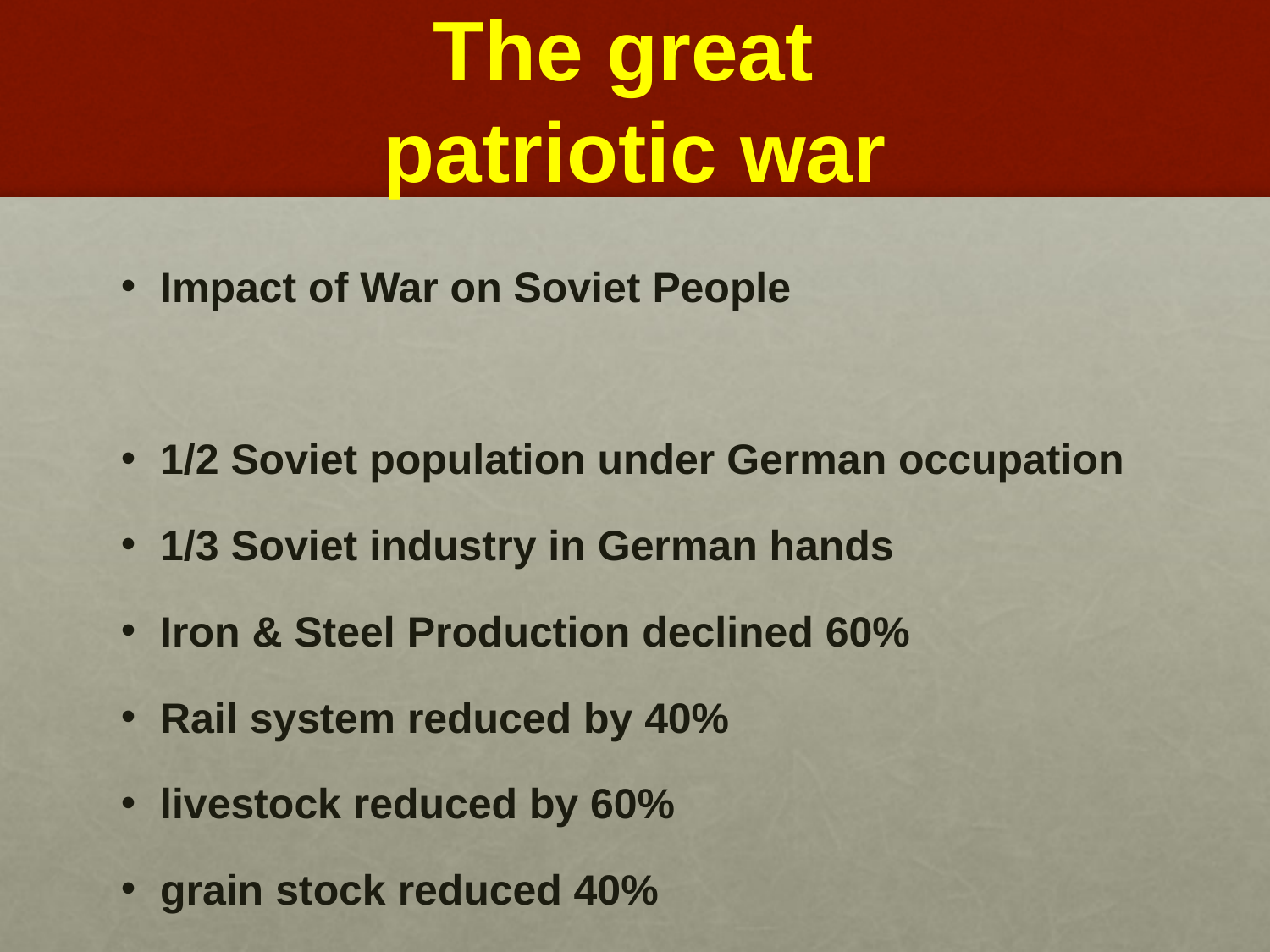

# The great patriotic war
Impact of War on Soviet People

1/2 Soviet population under German occupation
1/3 Soviet industry in German hands
Iron & Steel Production declined 60%
Rail system reduced by 40%
livestock reduced by 60%
grain stock reduced 40%